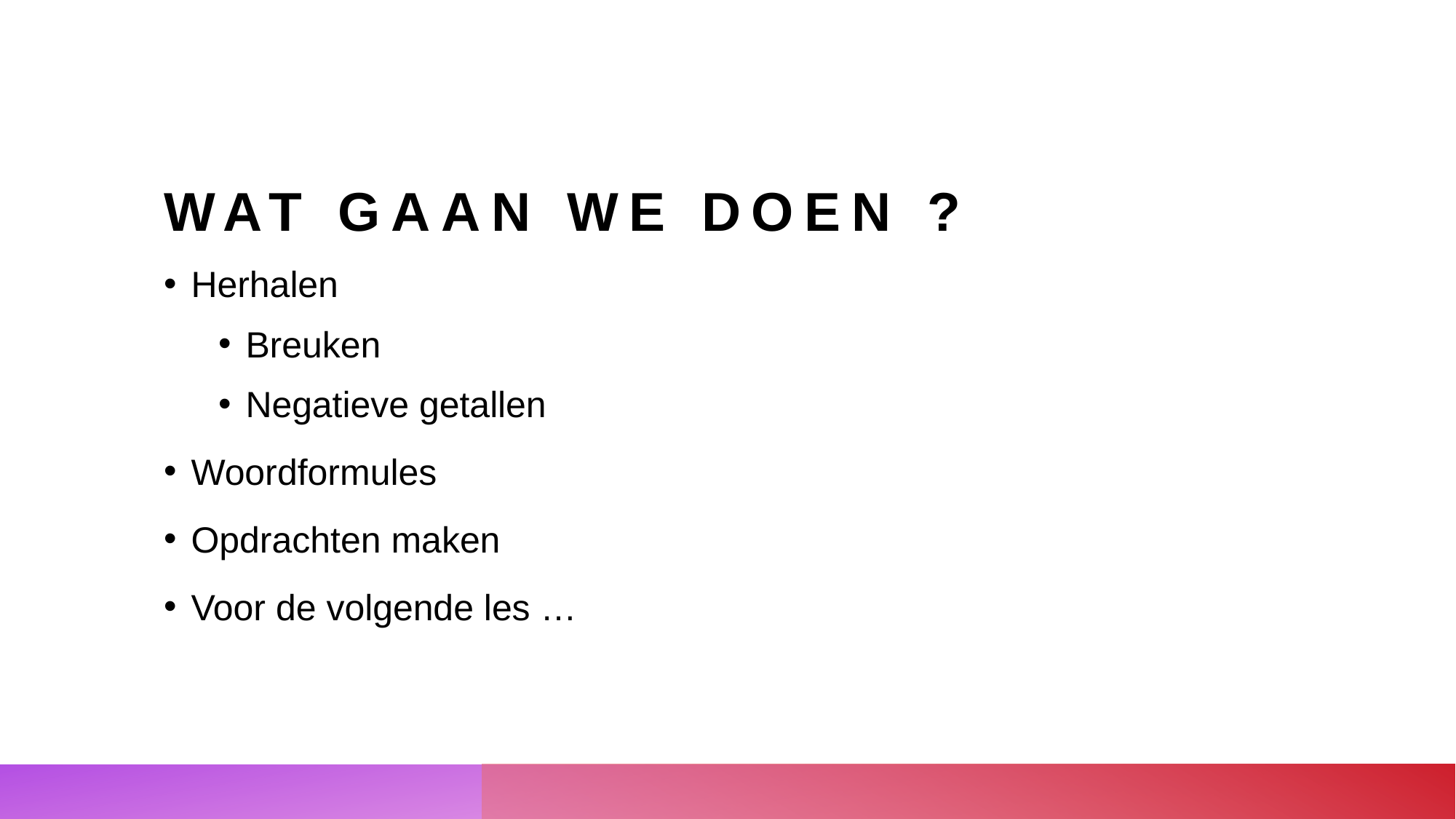

# Wat gaan we doen ?
Herhalen
Breuken
Negatieve getallen
Woordformules
Opdrachten maken
Voor de volgende les …